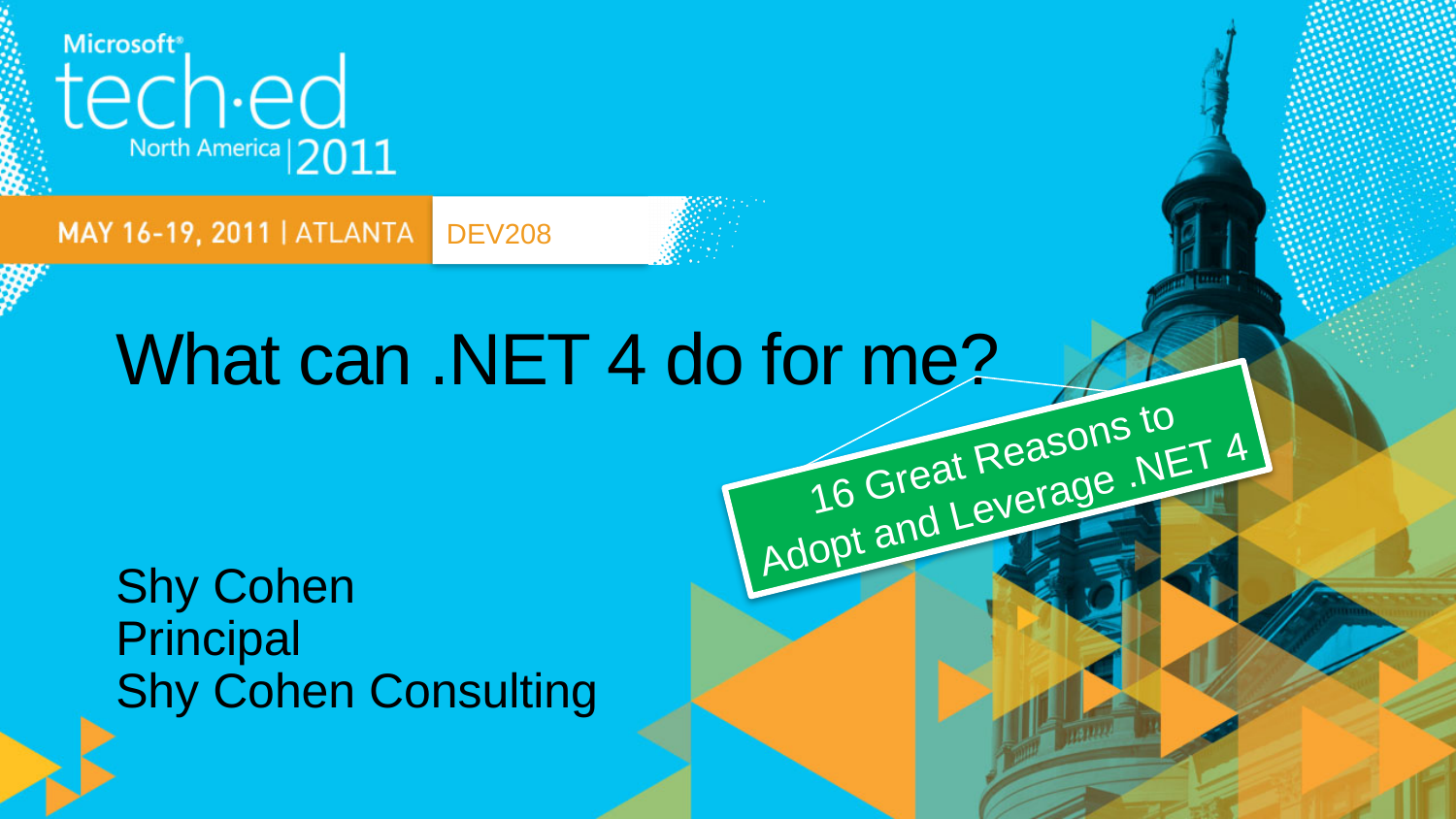

DEV208
# What can .NET 4 do for me?
16 Great Reasons to
Adopt and Leverage .NET 4
Shy Cohen
Principal
Shy Cohen Consulting